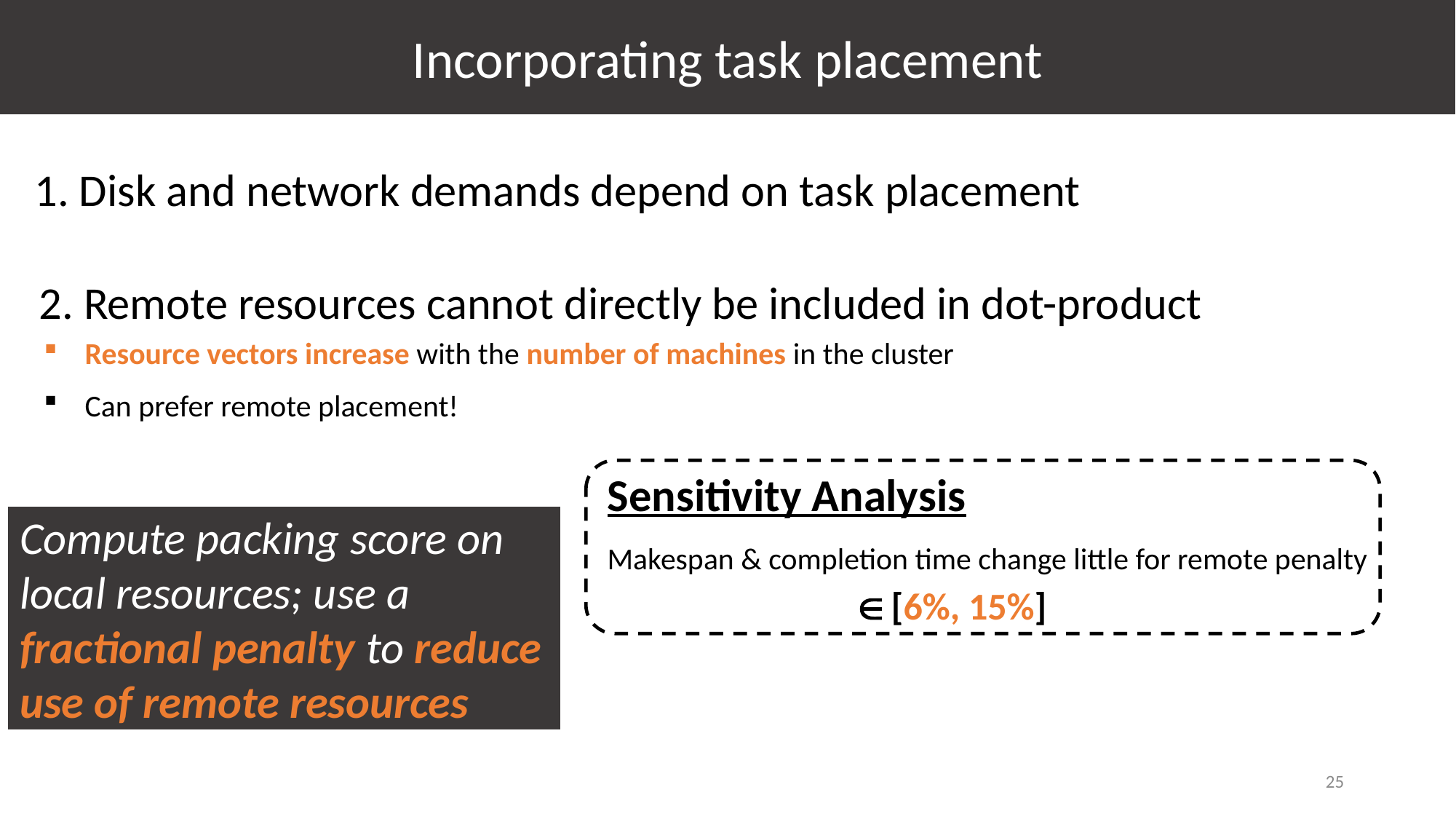

Incorporating task placement
1. Disk and network demands depend on task placement
2. Remote resources cannot directly be included in dot-product
Resource vectors increase with the number of machines in the cluster
Can prefer remote placement!

Sensitivity Analysis
Compute packing score on local resources; use a fractional penalty to reduce use of remote resources
Makespan & completion time change little for remote penalty
∈ [6%, 15%]
25